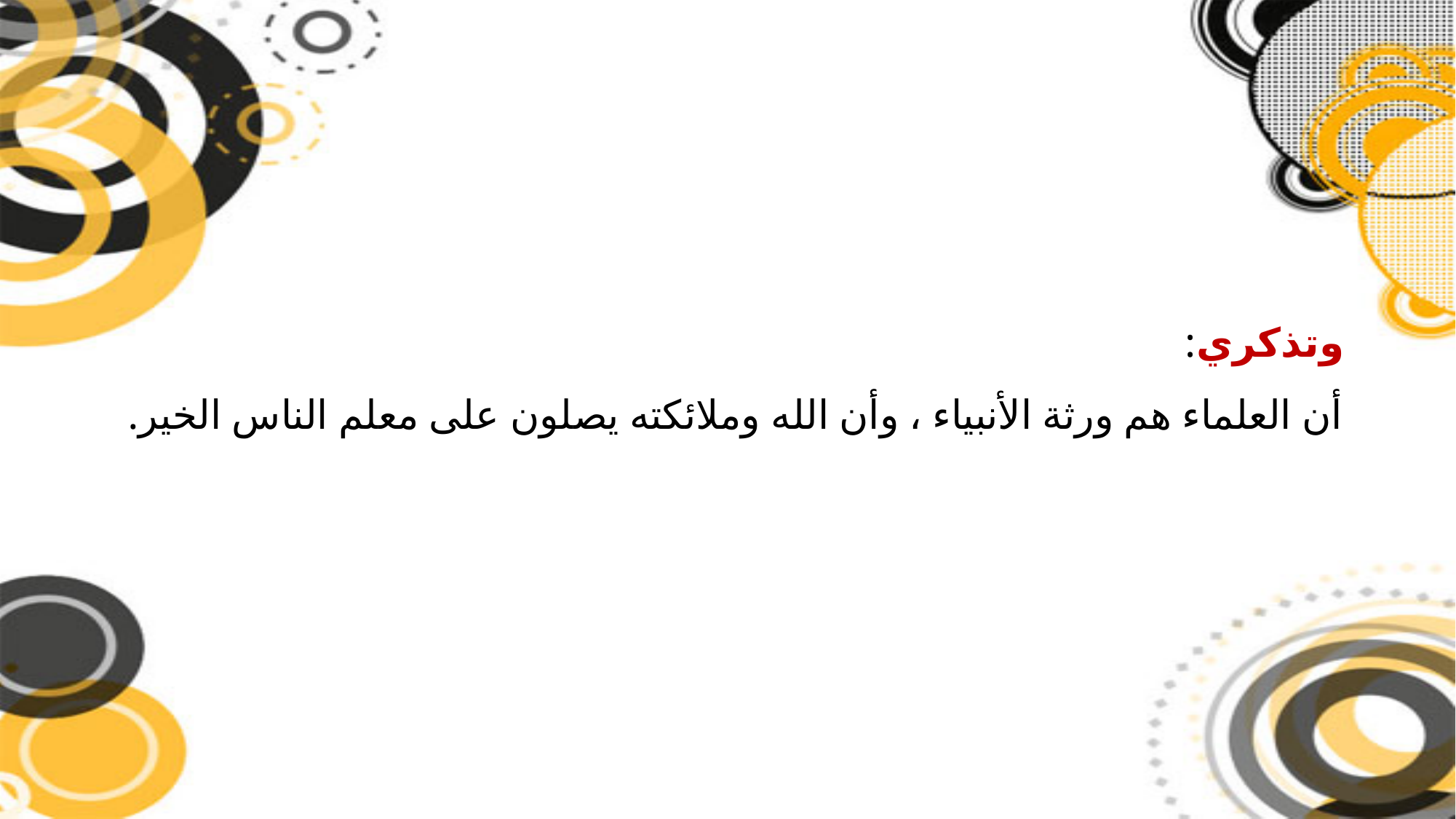

# وتذكري: أن العلماء هم ورثة الأنبياء ، وأن الله وملائكته يصلون على معلم الناس الخير.